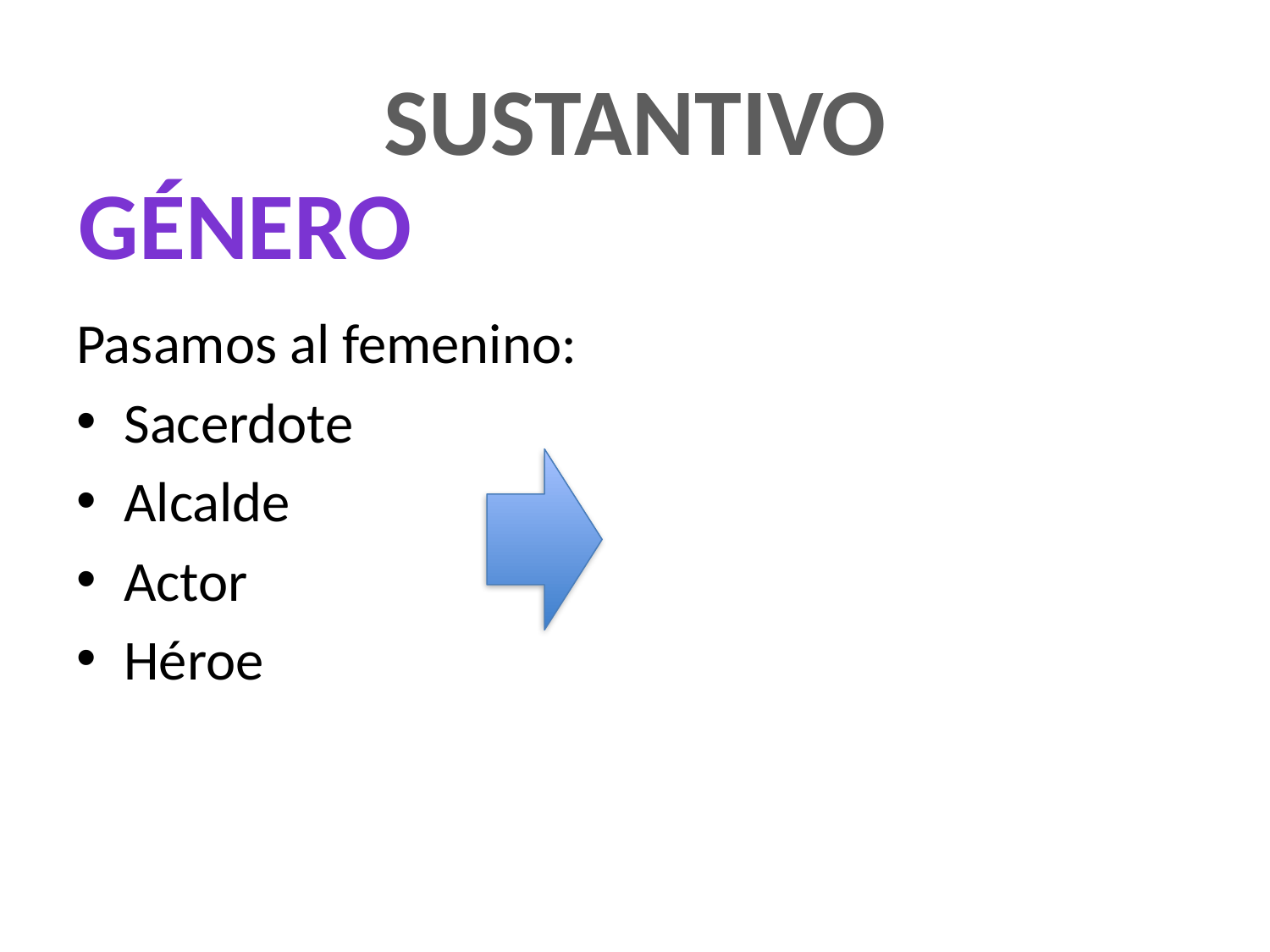

# SUSTANTIVO
GÉNERO

Pasamos al femenino:
Sacerdote
Alcalde
Actor
Héroe